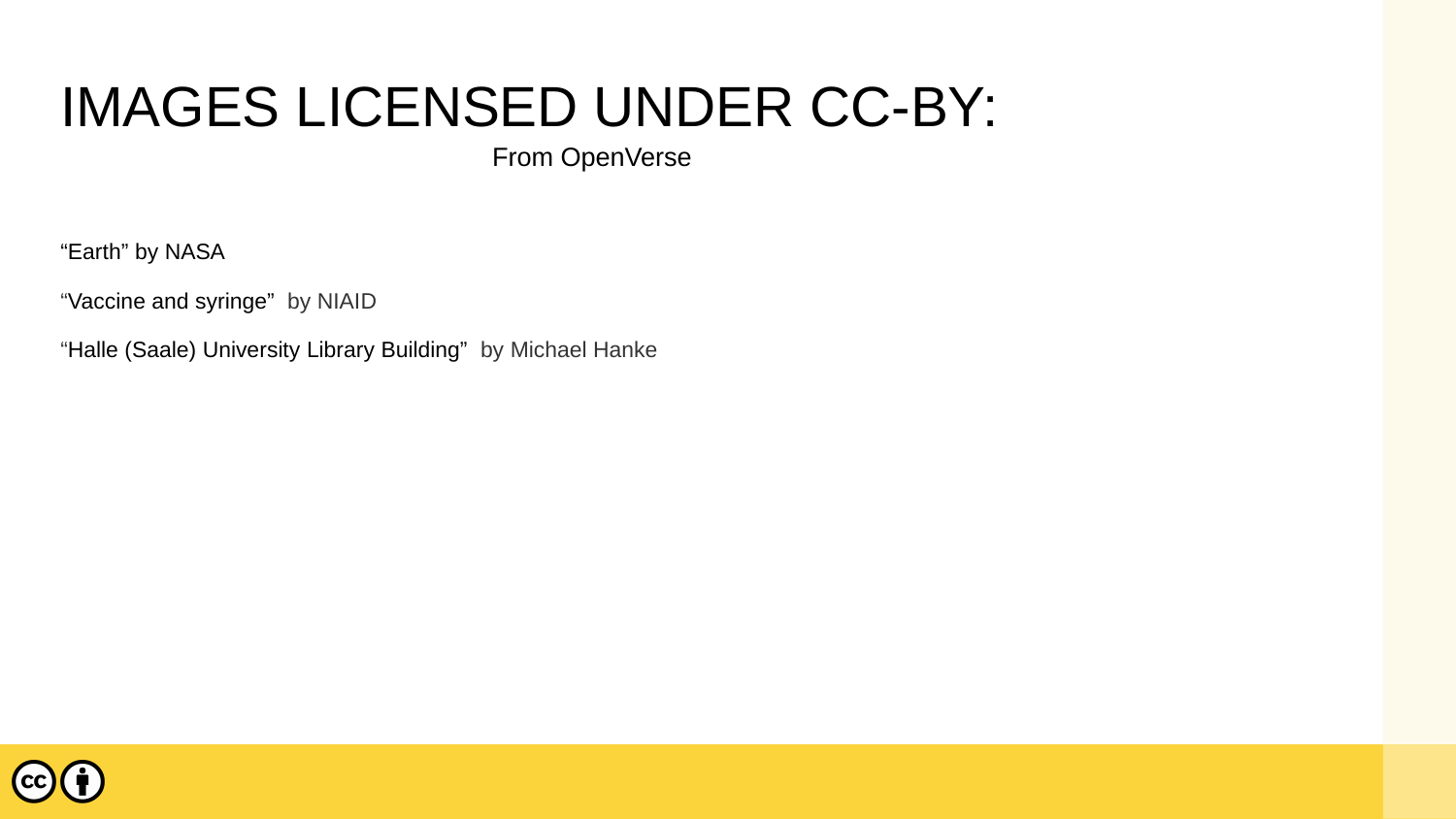

IMAGES LICENSED UNDER CC-BY:
From OpenVerse
“Earth” by NASA
“Vaccine and syringe”  by NIAID
“Halle (Saale) University Library Building”  by Michael Hanke